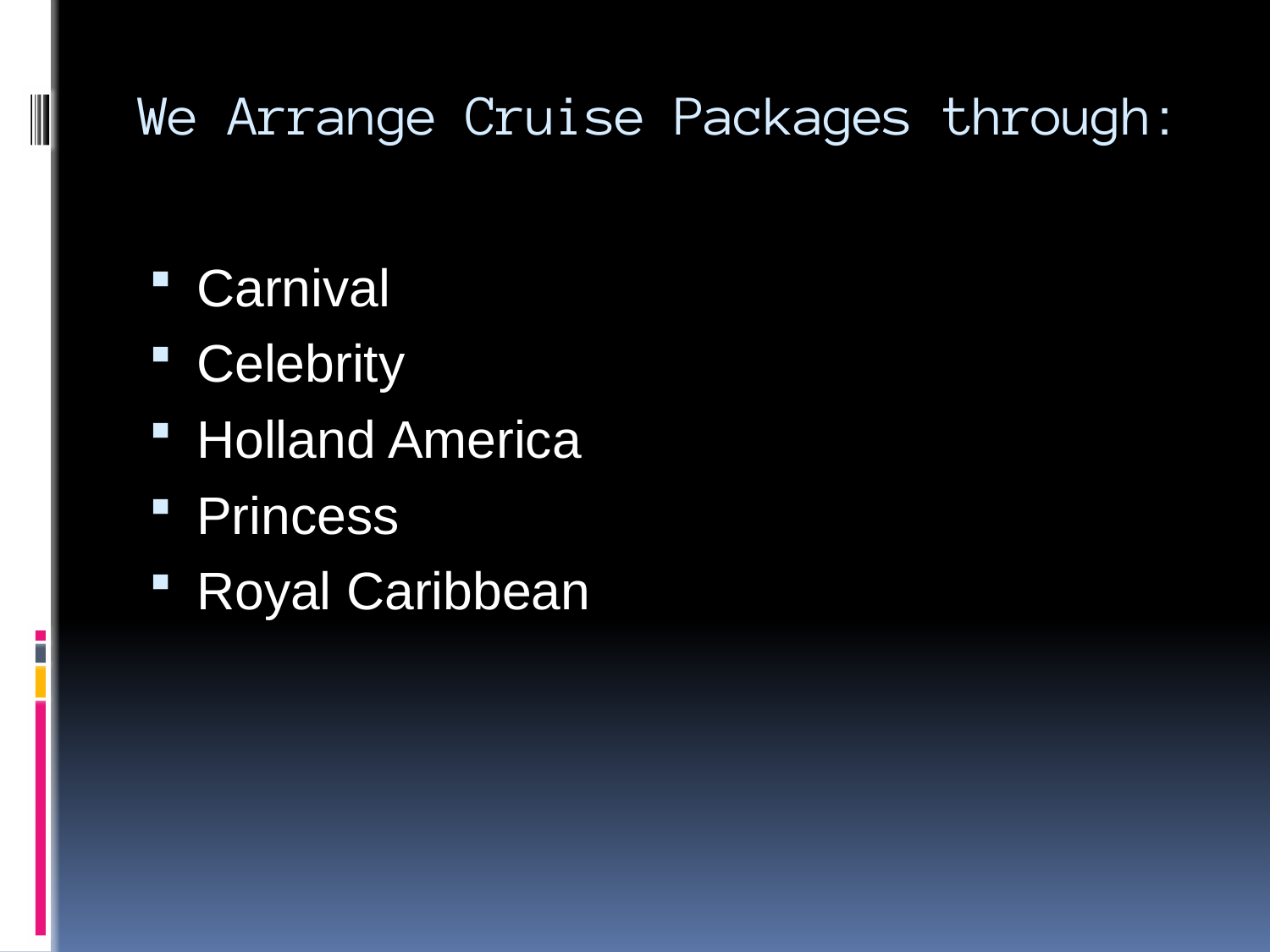

# We Arrange Cruise Packages through:
Carnival
Celebrity
Holland America
Princess
Royal Caribbean